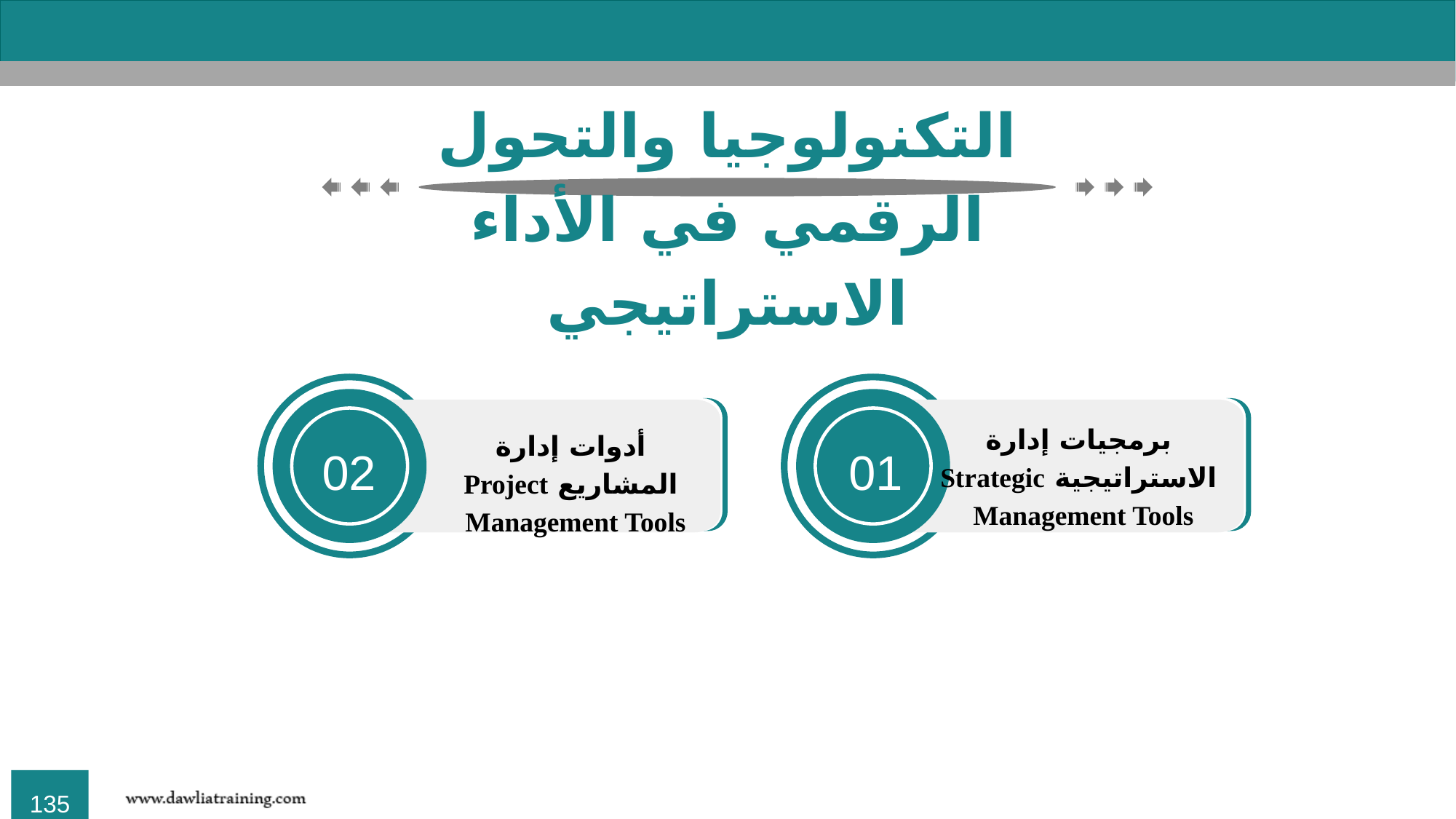

التكنولوجيا والتحول الرقمي في الأداء الاستراتيجي

أدوات إدارة المشاريع Project Management Tools
02

برمجيات إدارة الاستراتيجية Strategic Management Tools
01